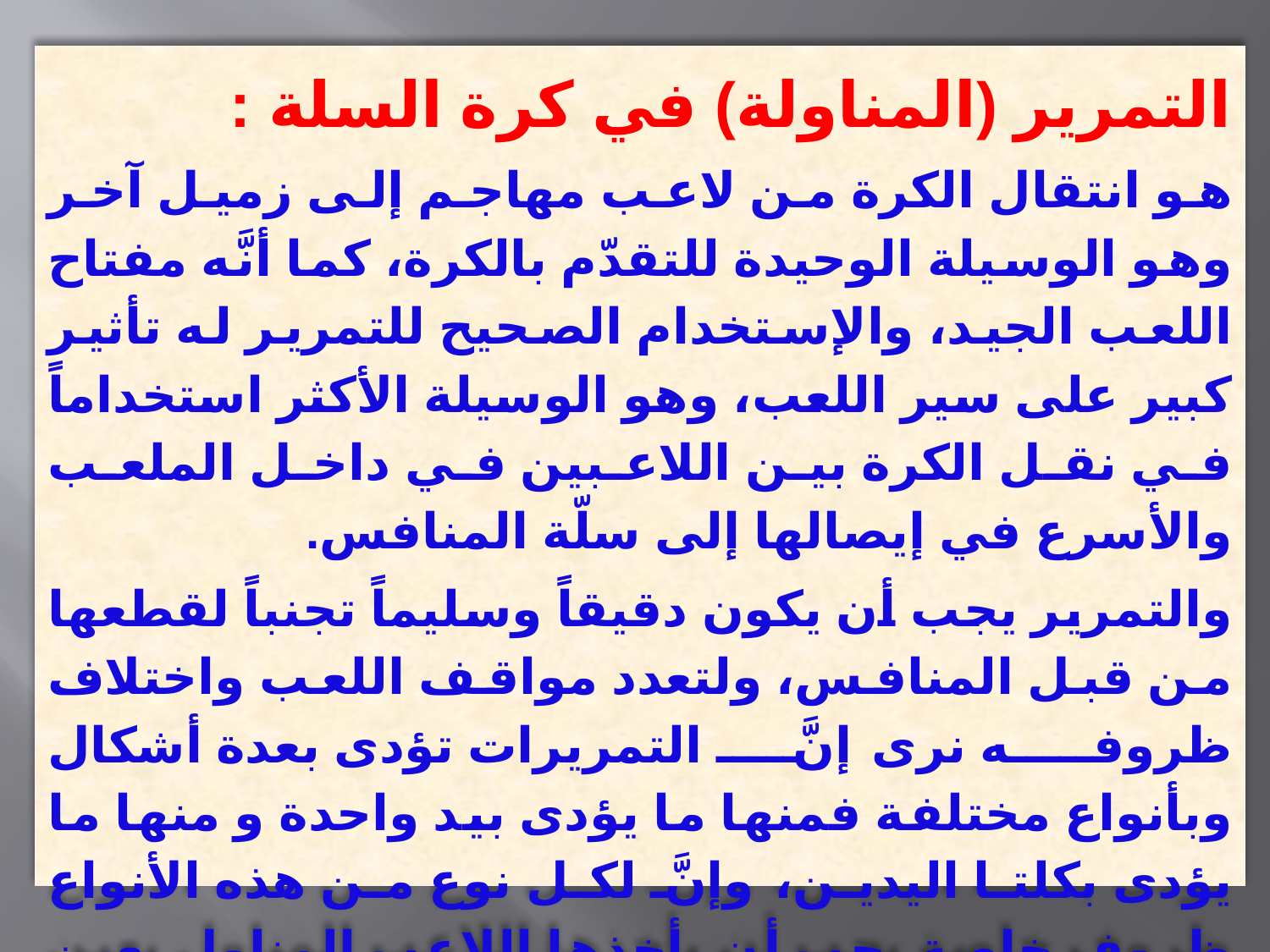

التمرير (المناولة) في كرة السلة :
هو انتقال الكرة من لاعب مهاجم إلى زميل آخر وهو الوسيلة الوحيدة للتقدّم بالكرة، كما أنَّه مفتاح اللعب الجيد، والإستخدام الصحيح للتمرير له تأثير كبير على سير اللعب، وهو الوسيلة الأكثر استخداماً في نقل الكرة بين اللاعبين في داخل الملعب والأسرع في إيصالها إلى سلّة المنافس.
والتمرير يجب أن يكون دقيقاً وسليماً تجنباً لقطعها من قبل المنافس، ولتعدد مواقف اللعب واختلاف ظروفه نرى إنَّ التمريرات تؤدى بعدة أشكال وبأنواع مختلفة فمنها ما يؤدى بيد واحدة و منها ما يؤدى بكلتا اليدين، وإنَّ لكل نوع من هذه الأنواع ظروف خاصة يجب أن يأخذها اللاعب المناول بعين الإعتبار وأن يكون التمرير حاسماً ودقيقاً.